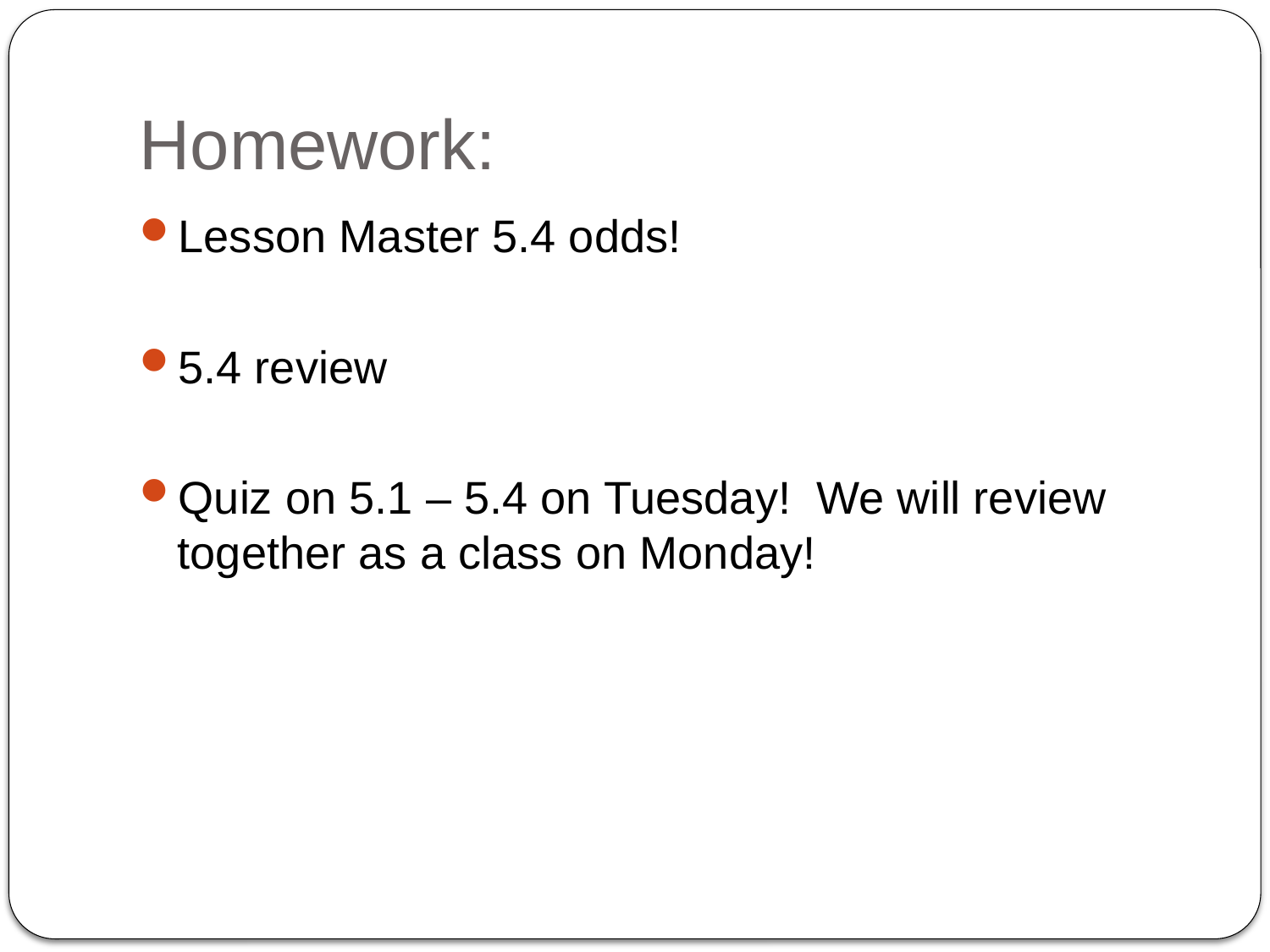

# Homework:
Lesson Master 5.4 odds!

5.4 review

Quiz on 5.1 – 5.4 on Tuesday!  We will review together as a class on Monday!